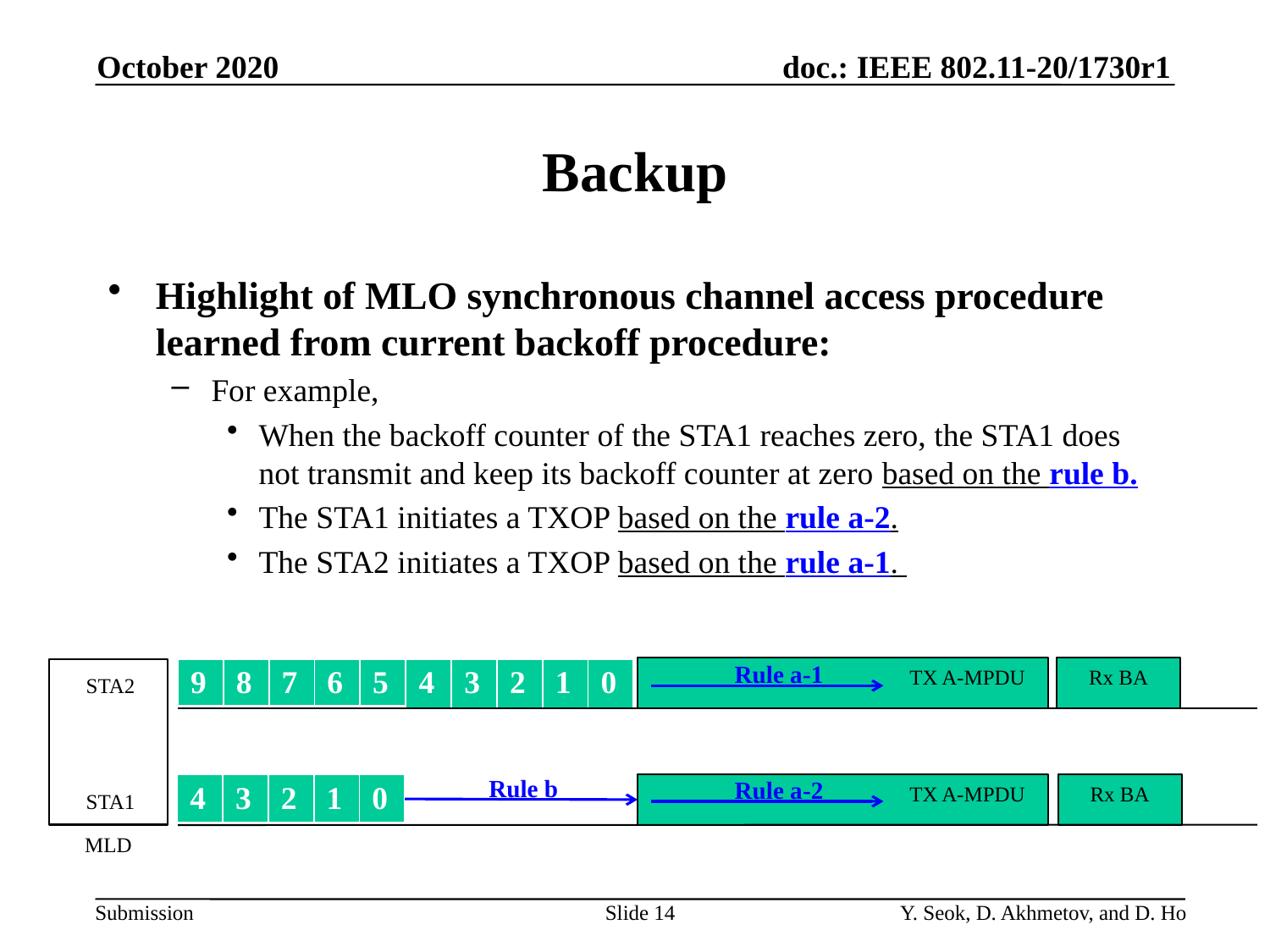

October 2020
# Backup
Highlight of MLO synchronous channel access procedure learned from current backoff procedure:
For example,
When the backoff counter of the STA1 reaches zero, the STA1 does not transmit and keep its backoff counter at zero based on the rule b.
The STA1 initiates a TXOP based on the rule a-2.
The STA2 initiates a TXOP based on the rule a-1.

Rule a-1
                                               TX A-MPDU
Rx BA

| 9 | 8 | 7 | 6 | 5 |
| --- | --- | --- | --- | --- |
| 4 | 3 | 2 | 1 | 0 |
| --- | --- | --- | --- | --- |
STA2
Rule b
Rule a-2
Rx BA
| 4 | 3 | 2 | 1 | 0 |
| --- | --- | --- | --- | --- |
                                               TX A-MPDU
STA1
MLD
Slide 14
Y. Seok, D. Akhmetov, and D. Ho